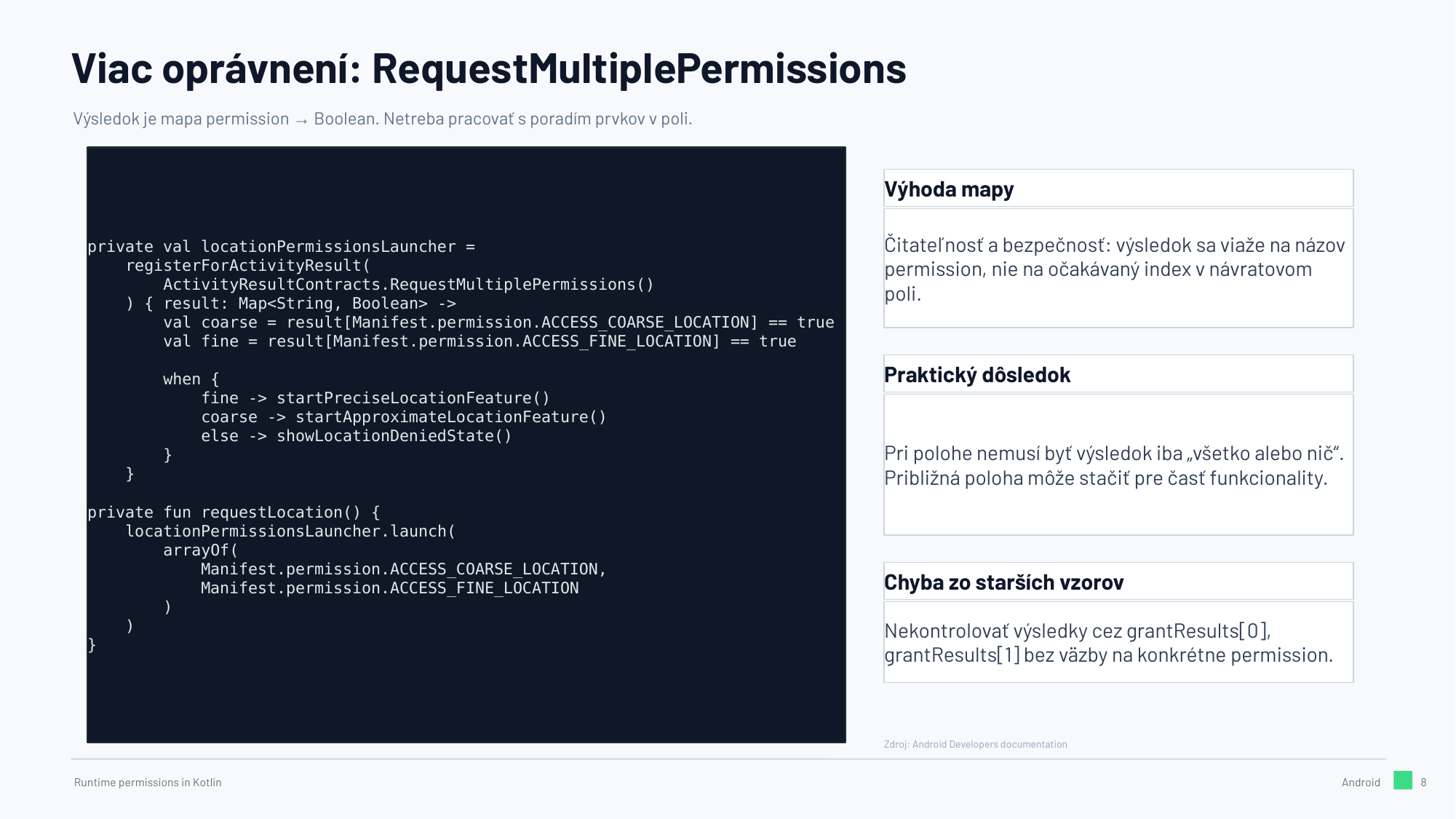

Viac oprávnení: RequestMultiplePermissions
Výsledok je mapa permission → Boolean. Netreba pracovať s poradím prvkov v poli.
private val locationPermissionsLauncher =
    registerForActivityResult(
        ActivityResultContracts.RequestMultiplePermissions()
    ) { result: Map<String, Boolean> ->
        val coarse = result[Manifest.permission.ACCESS_COARSE_LOCATION] == true
        val fine = result[Manifest.permission.ACCESS_FINE_LOCATION] == true

        when {
            fine -> startPreciseLocationFeature()
            coarse -> startApproximateLocationFeature()
            else -> showLocationDeniedState()
        }
    }

private fun requestLocation() {
    locationPermissionsLauncher.launch(
        arrayOf(
            Manifest.permission.ACCESS_COARSE_LOCATION,
            Manifest.permission.ACCESS_FINE_LOCATION
        )
    )
}
Výhoda mapy
Čitateľnosť a bezpečnosť: výsledok sa viaže na názov permission, nie na očakávaný index v návratovom poli.
Praktický dôsledok
Pri polohe nemusí byť výsledok iba „všetko alebo nič“. Približná poloha môže stačiť pre časť funkcionality.
Chyba zo starších vzorov
Nekontrolovať výsledky cez grantResults[0], grantResults[1] bez väzby na konkrétne permission.
Zdroj: Android Developers documentation
8